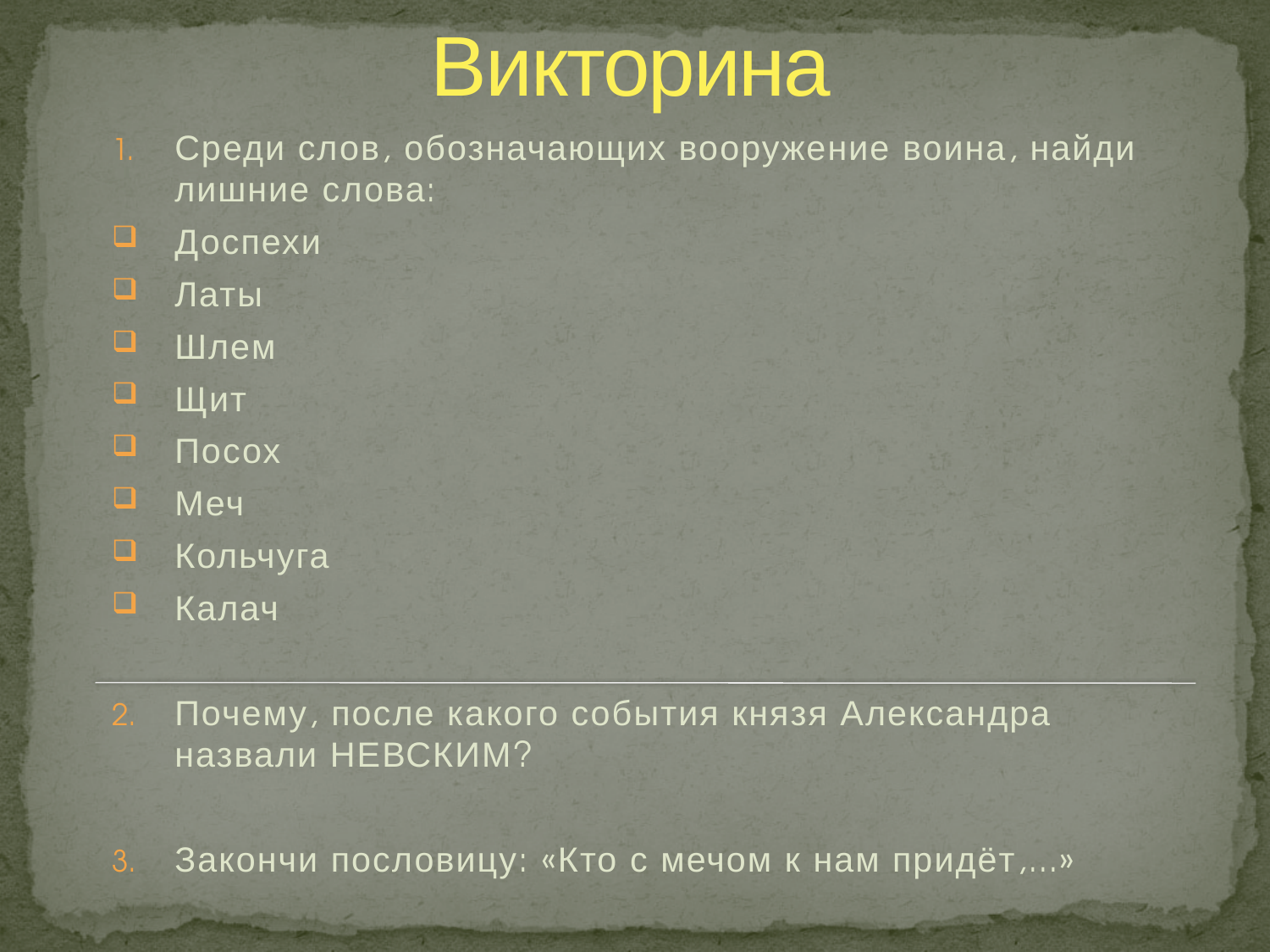

# Викторина
Среди слов, обозначающих вооружение воина, найди лишние слова:
Доспехи
Латы
Шлем
Щит
Посох
Меч
Кольчуга
Калач

Почему, после какого события князя Александра назвали НЕВСКИМ?

Закончи пословицу: «Кто с мечом к нам придёт,…»